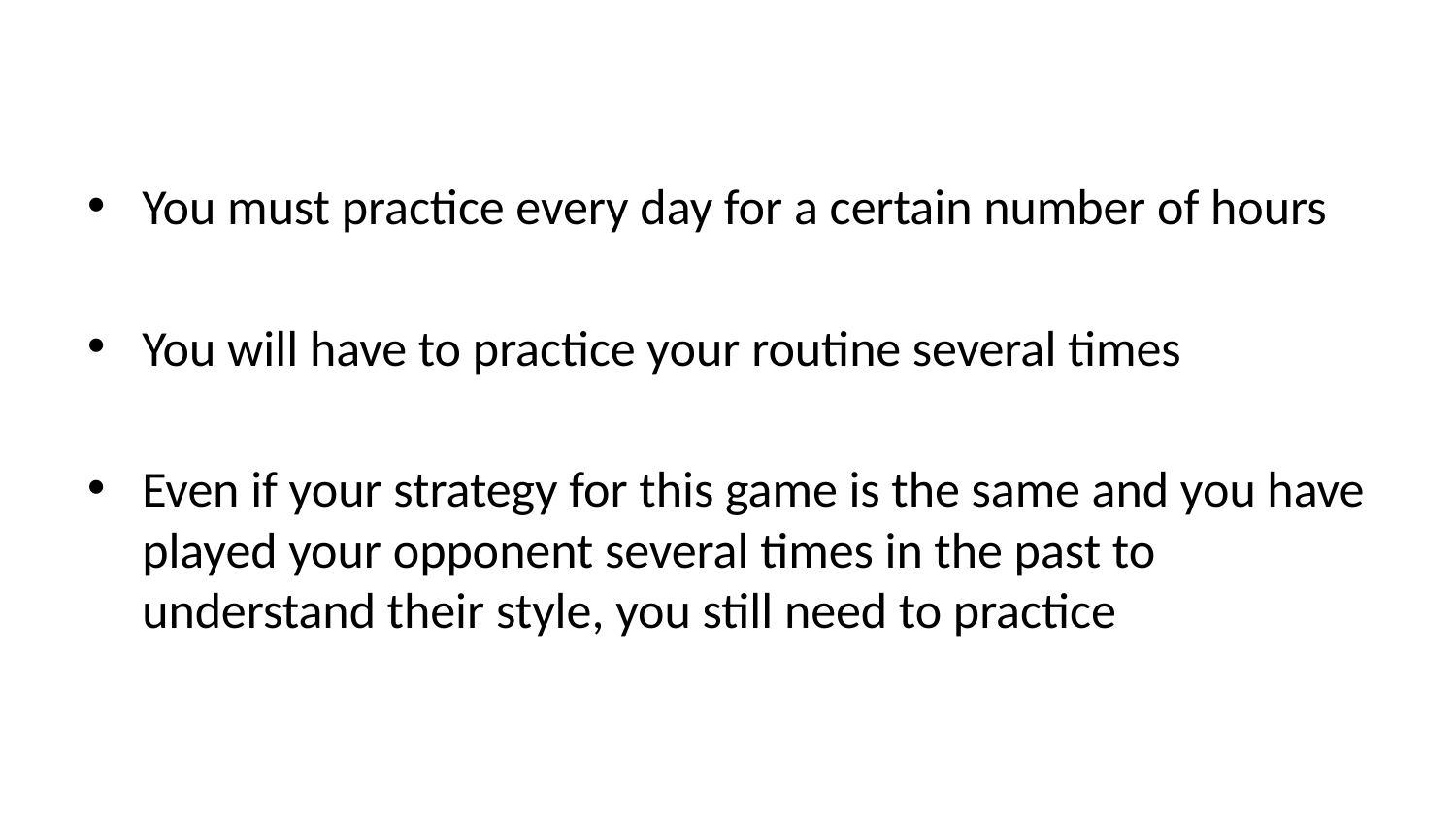

You must practice every day for a certain number of hours

You will have to practice your routine several times

Even if your strategy for this game is the same and you have played your opponent several times in the past to understand their style, you still need to practice